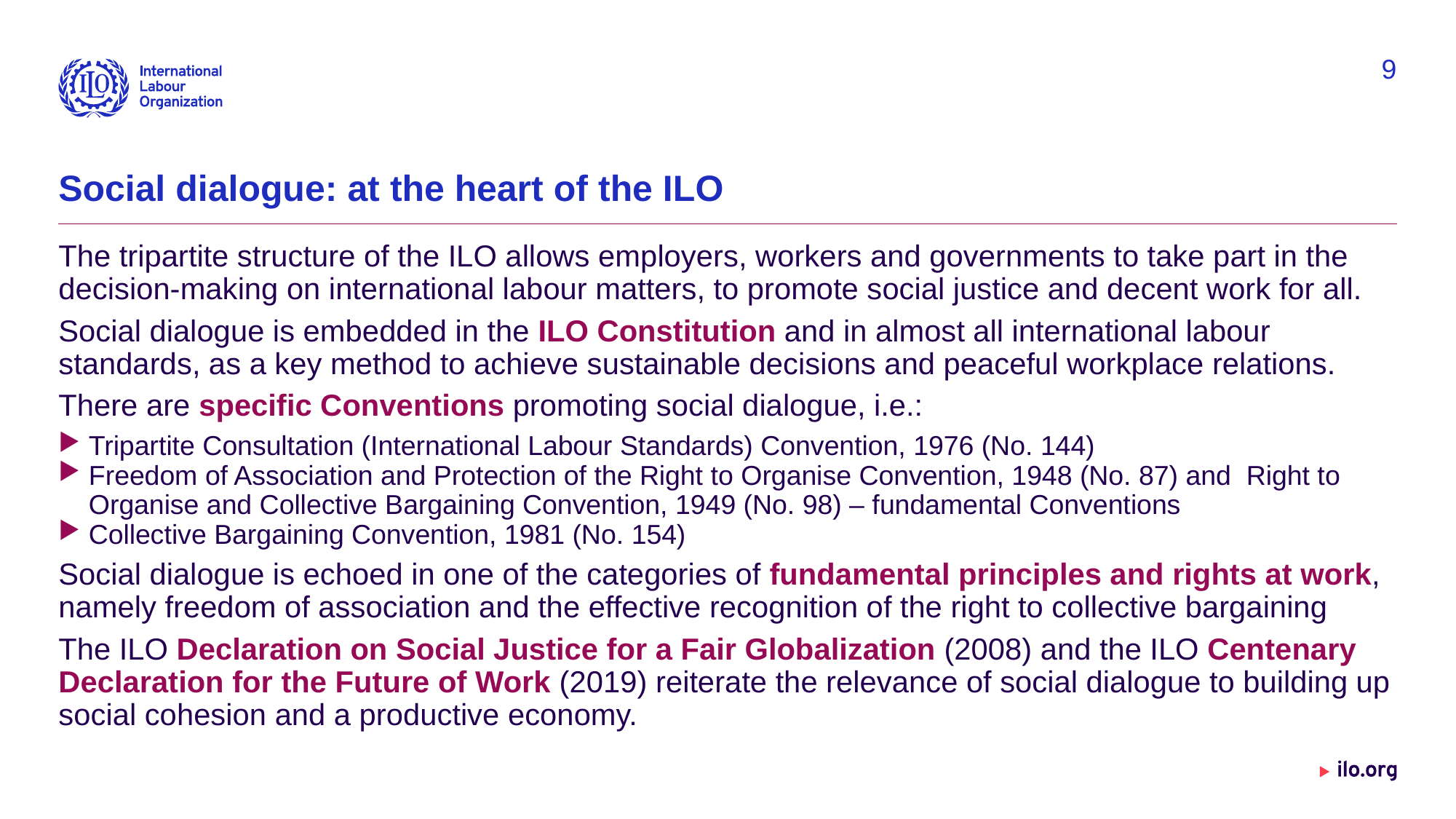

9
# Social dialogue: at the heart of the ILO
The tripartite structure of the ILO allows employers, workers and governments to take part in the decision-making on international labour matters, to promote social justice and decent work for all.
Social dialogue is embedded in the ILO Constitution and in almost all international labour standards, as a key method to achieve sustainable decisions and peaceful workplace relations.
There are specific Conventions promoting social dialogue, i.e.:
Tripartite Consultation (International Labour Standards) Convention, 1976 (No. 144)
Freedom of Association and Protection of the Right to Organise Convention, 1948 (No. 87) and  Right to Organise and Collective Bargaining Convention, 1949 (No. 98) – fundamental Conventions
Collective Bargaining Convention, 1981 (No. 154)
Social dialogue is echoed in one of the categories of fundamental principles and rights at work, namely freedom of association and the effective recognition of the right to collective bargaining
The ILO Declaration on Social Justice for a Fair Globalization (2008) and the ILO Centenary Declaration for the Future of Work (2019) reiterate the relevance of social dialogue to building up social cohesion and a productive economy.
Date: Monday / 01 / October / 2019